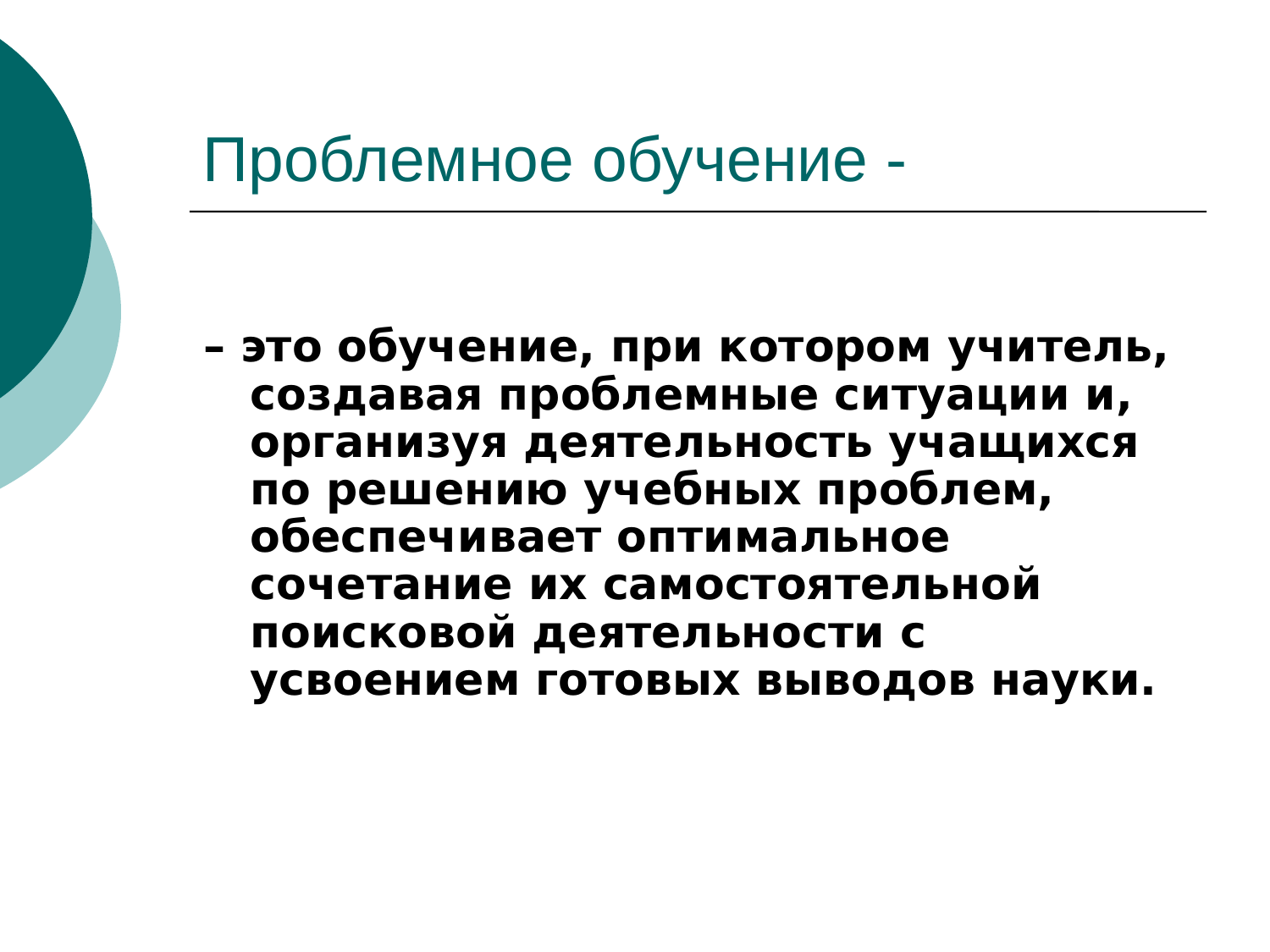

Проблемное обучение -

– это обучение, при котором учитель, создавая проблемные ситуации и, организуя деятельность учащихся по решению учебных проблем, обеспечивает оптимальное сочетание их самостоятельной поисковой деятельности с усвоением готовых выводов науки.